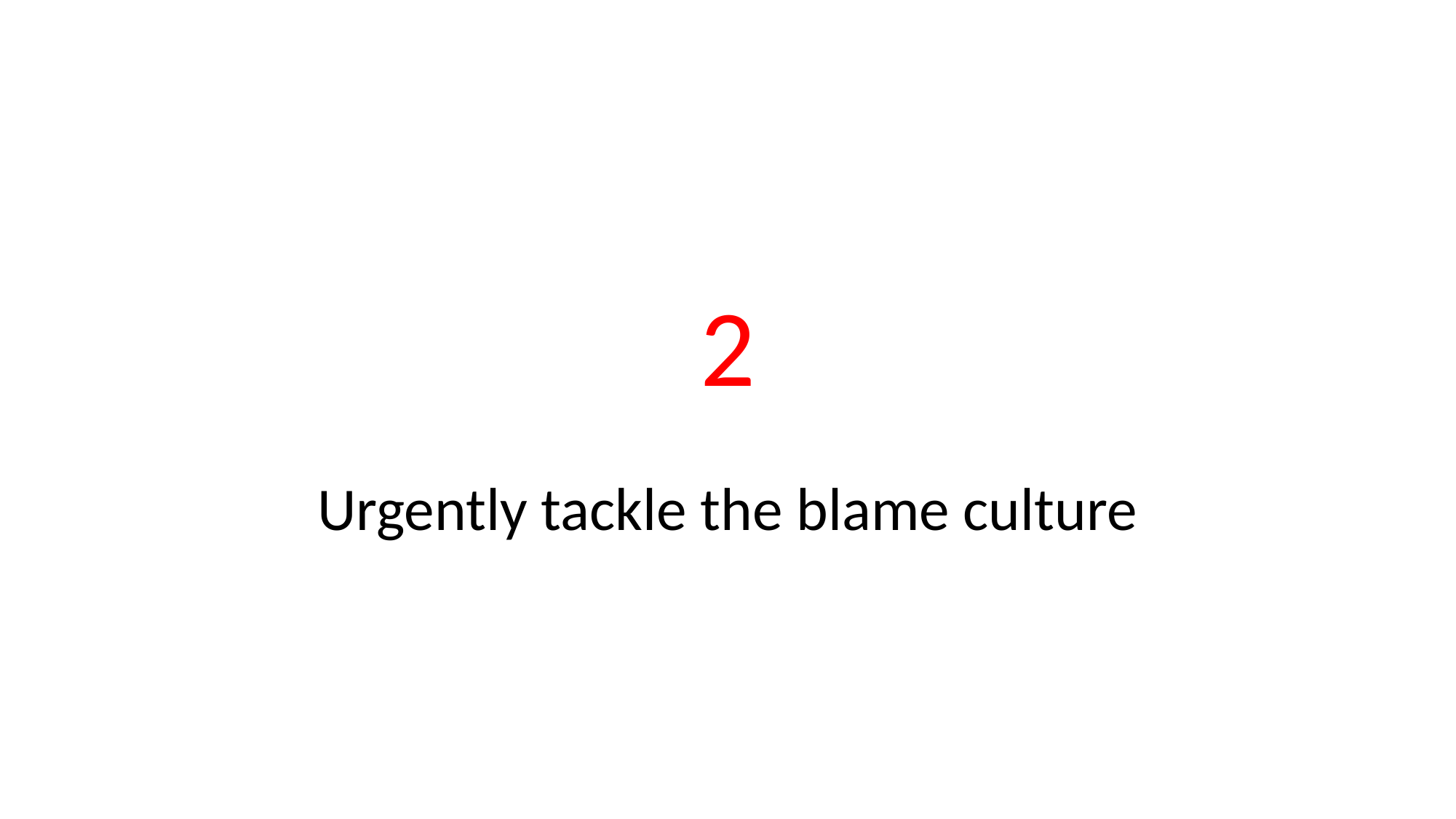

# 2
Urgently tackle the blame culture